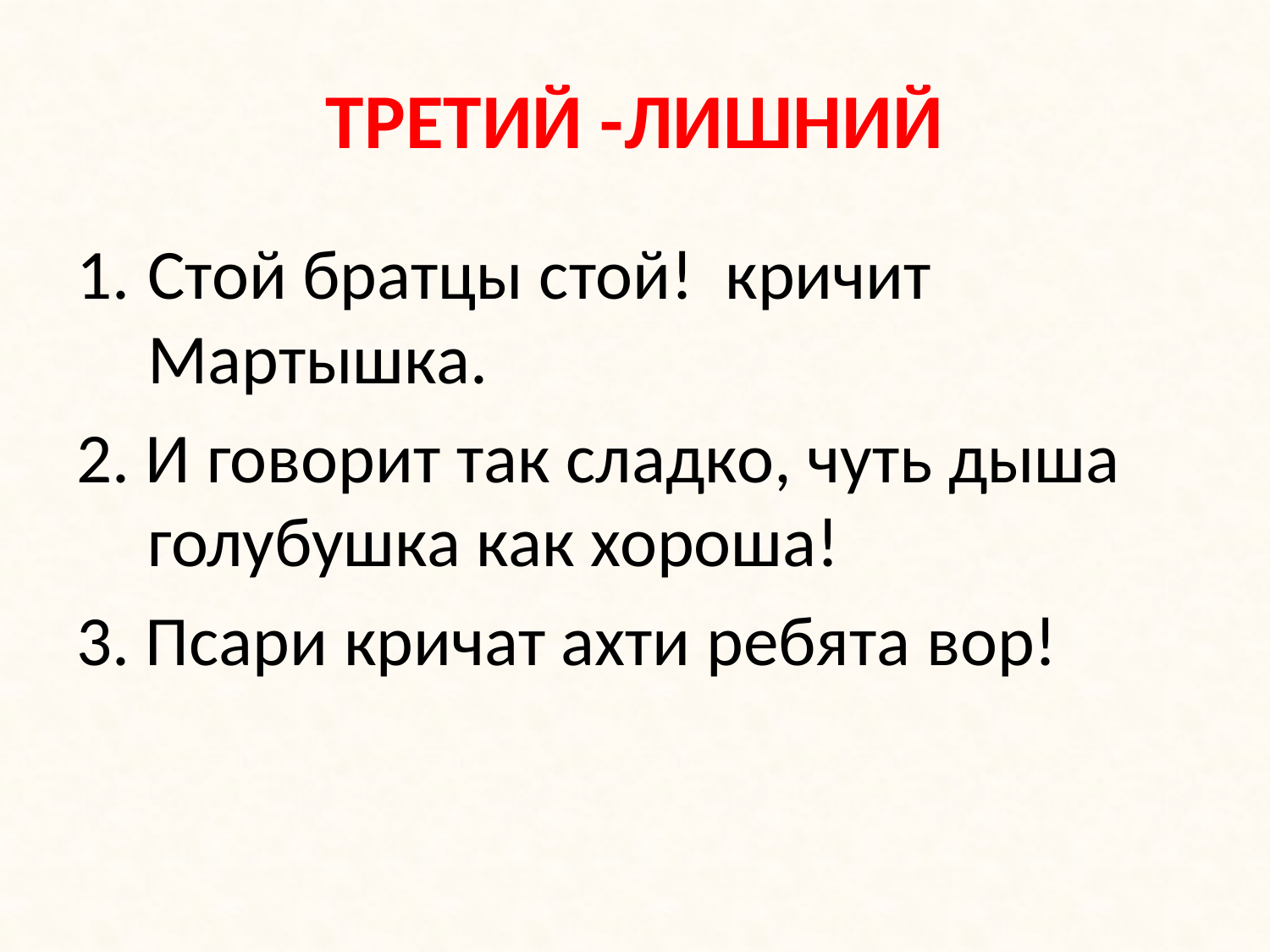

# ТРЕТИЙ -ЛИШНИЙ
Стой братцы стой!  кричит Мартышка.
2. И говорит так сладко, чуть дыша голубушка как хороша!
3. Псари кричат ахти ребята вор!